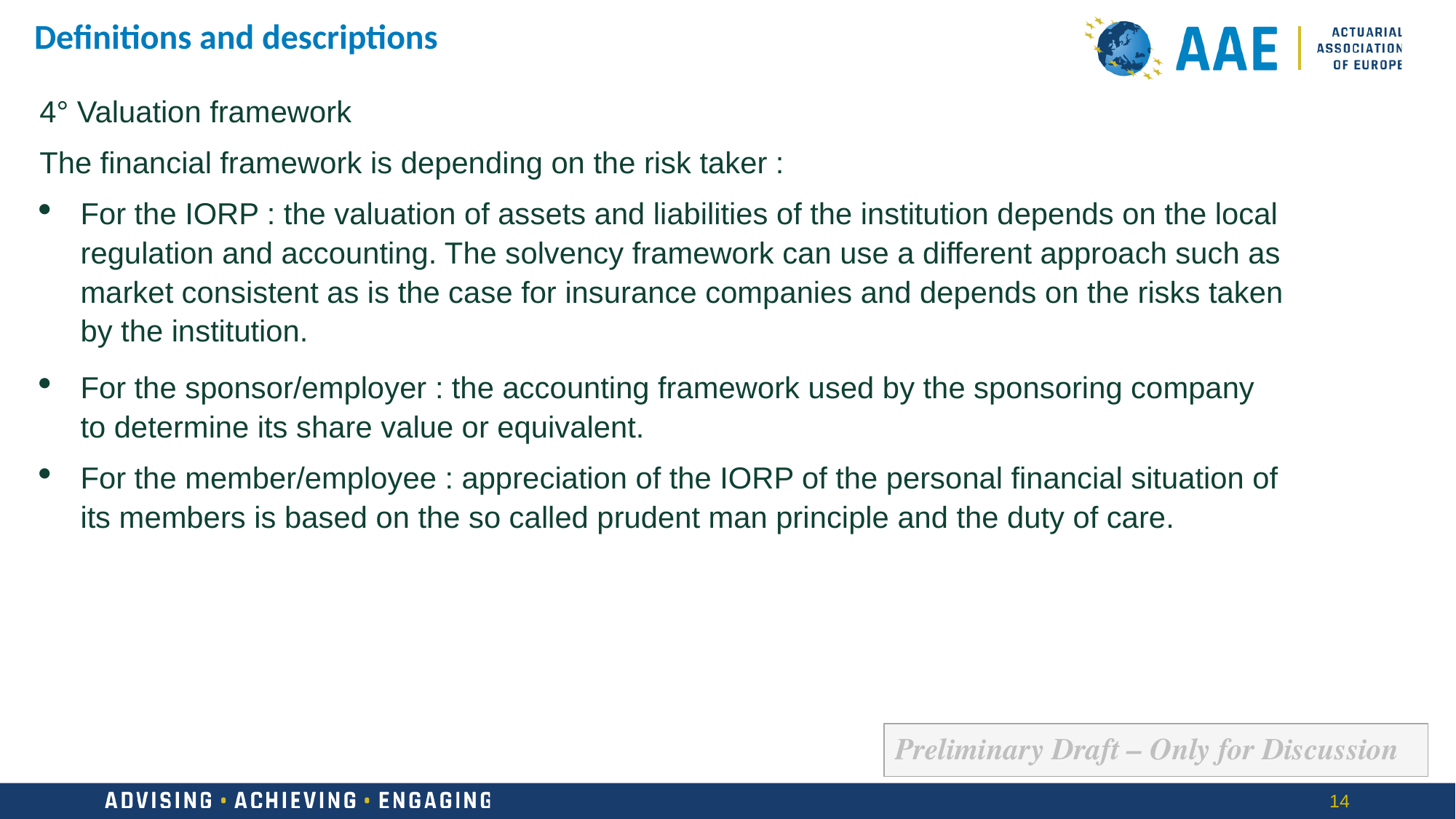

# Definitions and descriptions
4° Valuation framework
The financial framework is depending on the risk taker :
For the IORP : the valuation of assets and liabilities of the institution depends on the local regulation and accounting. The solvency framework can use a different approach such as market consistent as is the case for insurance companies and depends on the risks taken by the institution.
For the sponsor/employer : the accounting framework used by the sponsoring company to determine its share value or equivalent.
For the member/employee : appreciation of the IORP of the personal financial situation of its members is based on the so called prudent man principle and the duty of care.

Preliminary Draft – Only for Discussion
14